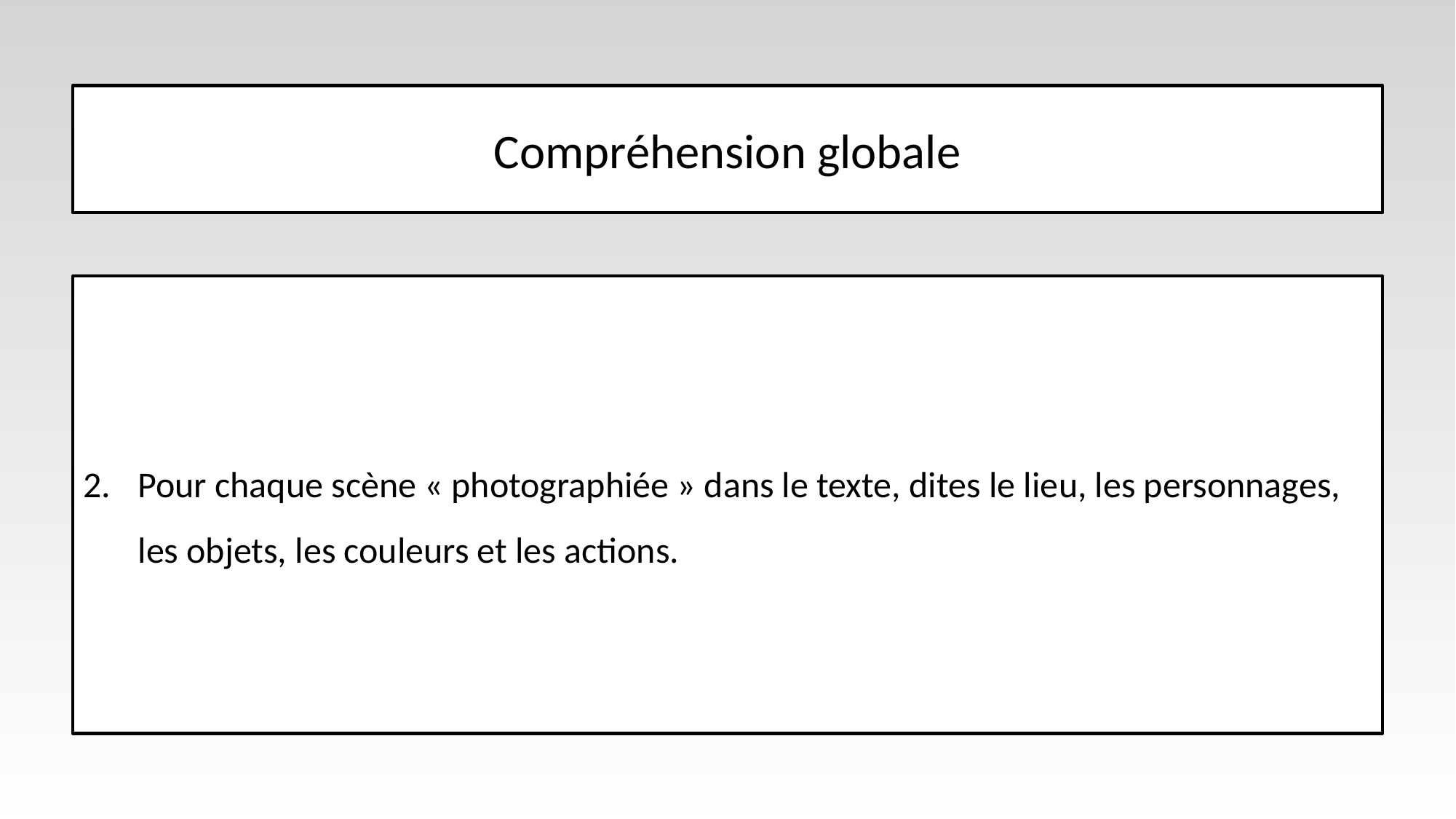

# Compréhension globale
Pour chaque scène « photographiée » dans le texte, dites le lieu, les personnages, les objets, les couleurs et les actions.